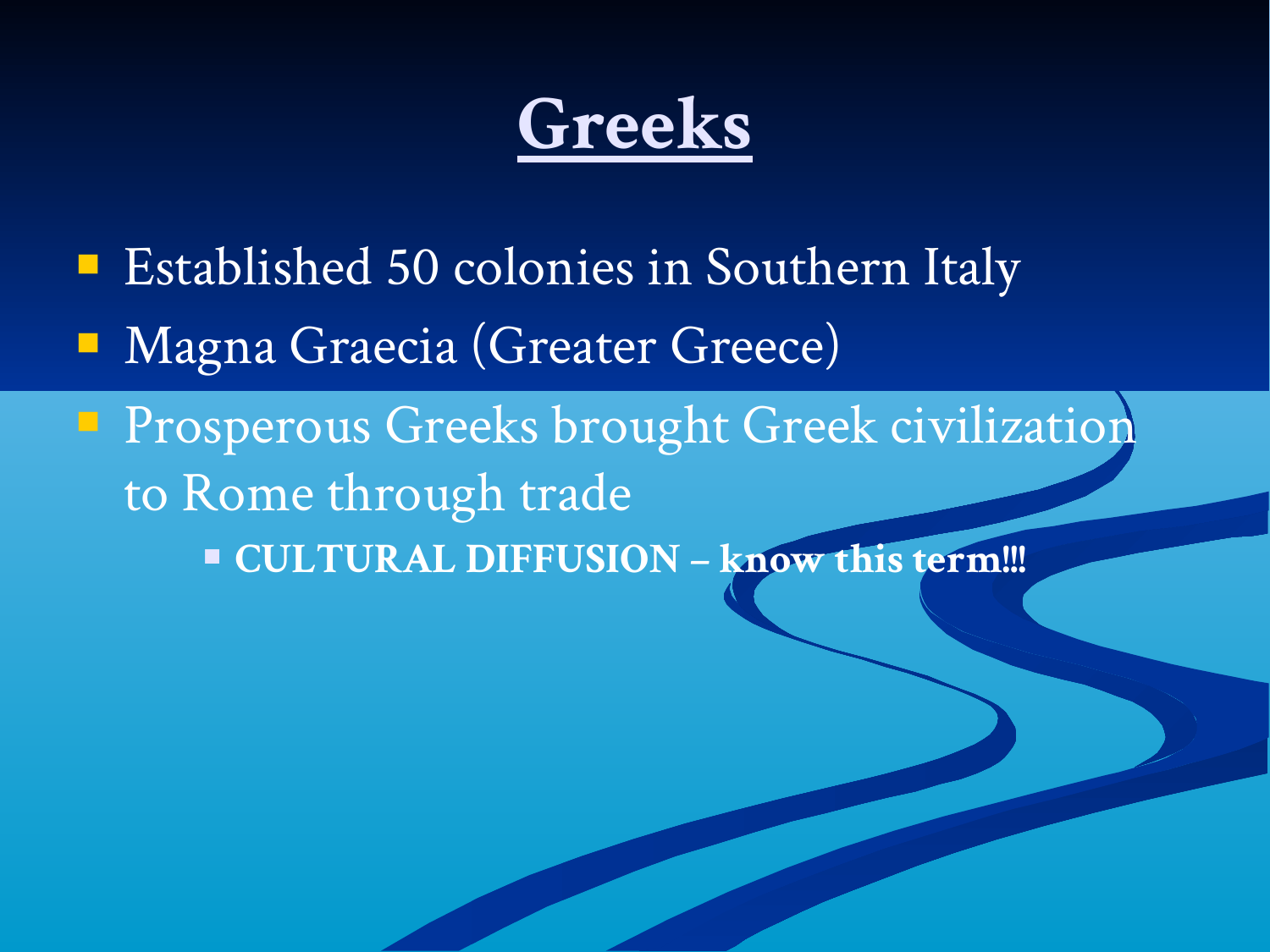

# Greeks
Established 50 colonies in Southern Italy
Magna Graecia (Greater Greece)
Prosperous Greeks brought Greek civilization to Rome through trade
CULTURAL DIFFUSION – know this term!!!